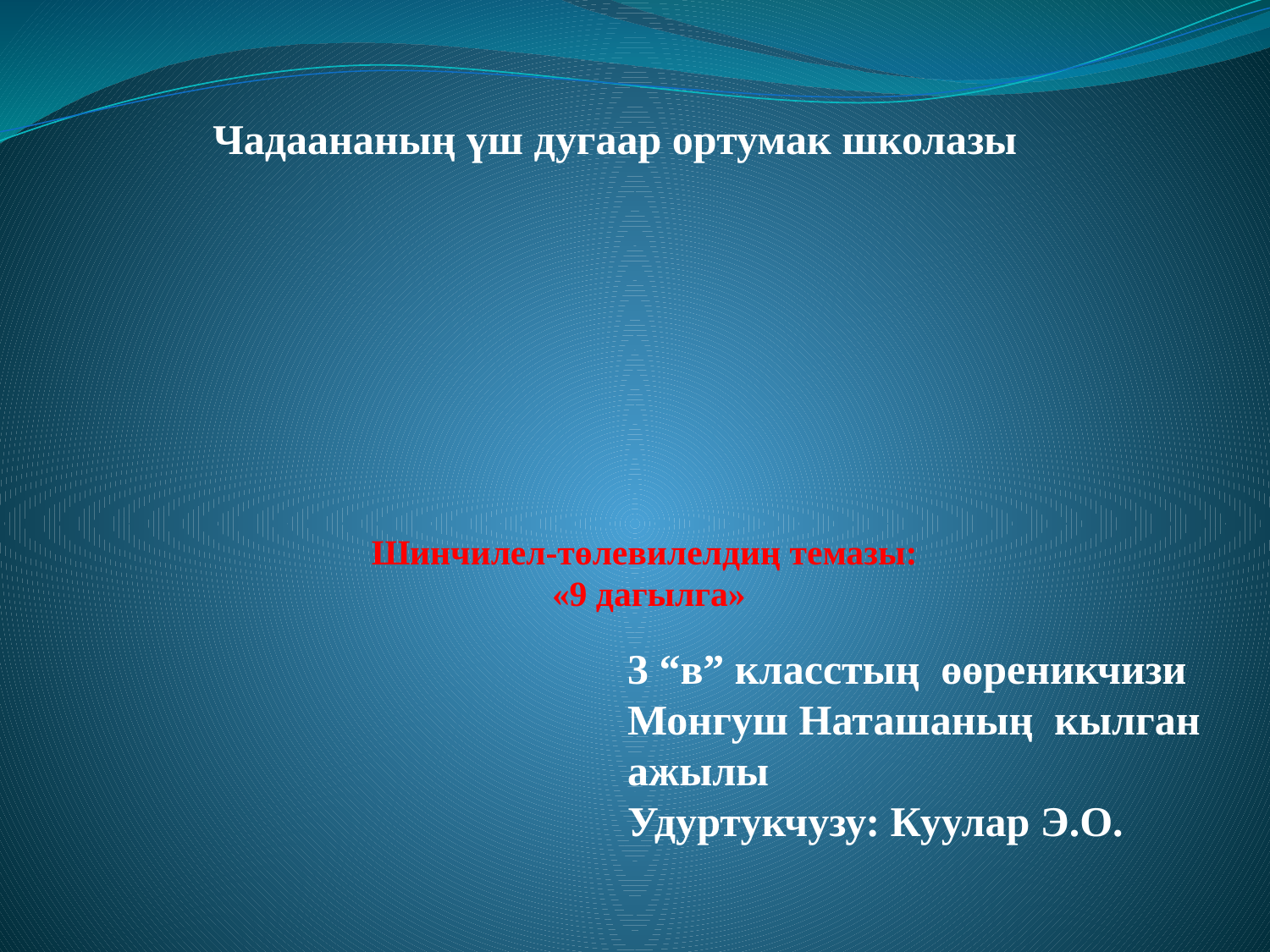

Чадаананың үш дугаар ортумак школазы
# Шинчилел-төлевилелдиң темазы: «9 дагылга»
3 “в” класстың  өөреникчизи   Монгуш Наташаның  кылган ажылы
Удуртукчузу: Куулар Э.О.